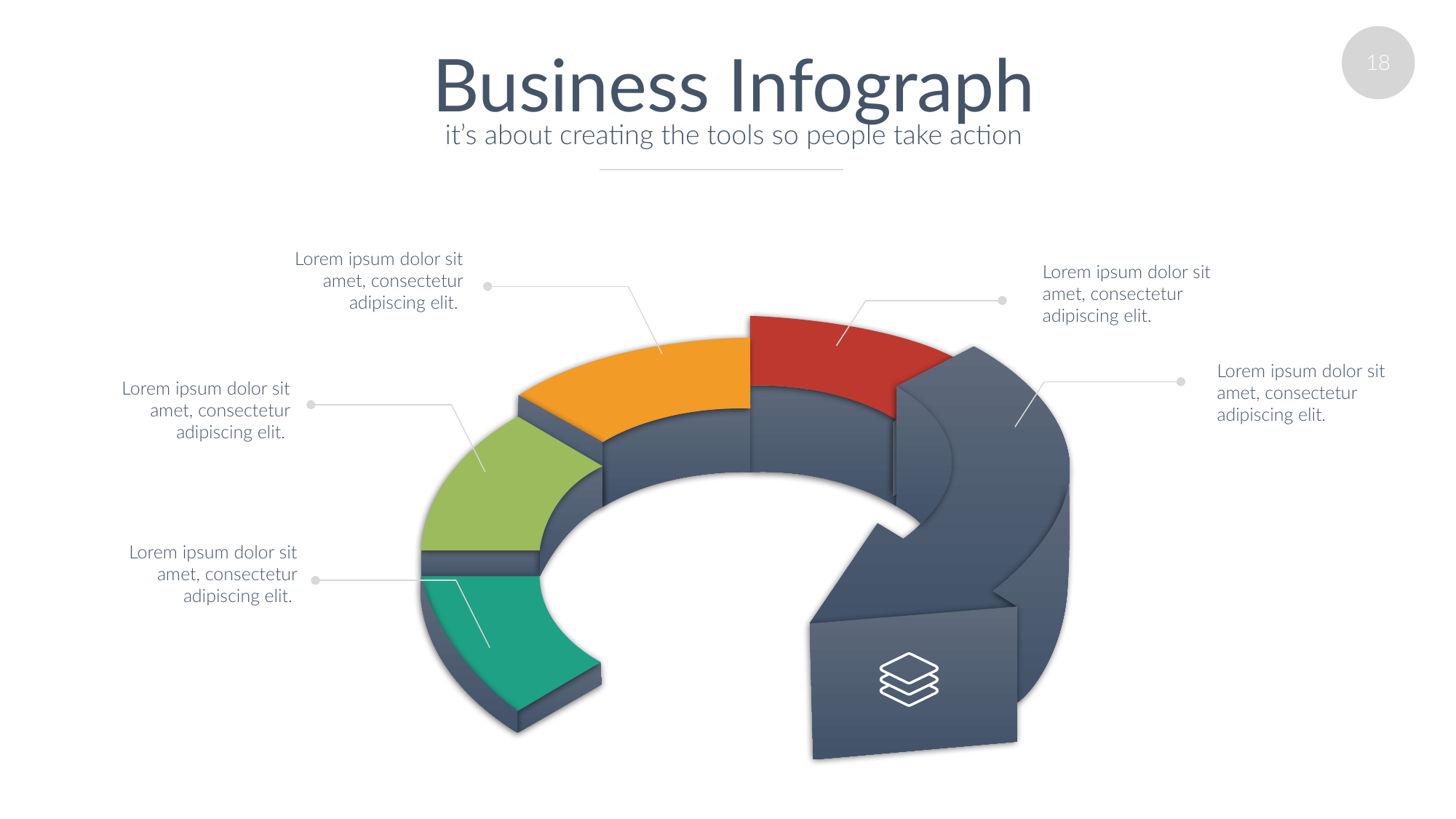

# Business Infograph
it’s about creating the tools so people take action

Lorem ipsum dolor sit amet, consectetur adipiscing elit.
Lorem ipsum dolor sit amet, consectetur adipiscing elit.

Lorem ipsum dolor sit amet, consectetur adipiscing elit.
Lorem ipsum dolor sit amet, consectetur adipiscing elit.
Lorem ipsum dolor sit amet, consectetur adipiscing elit.